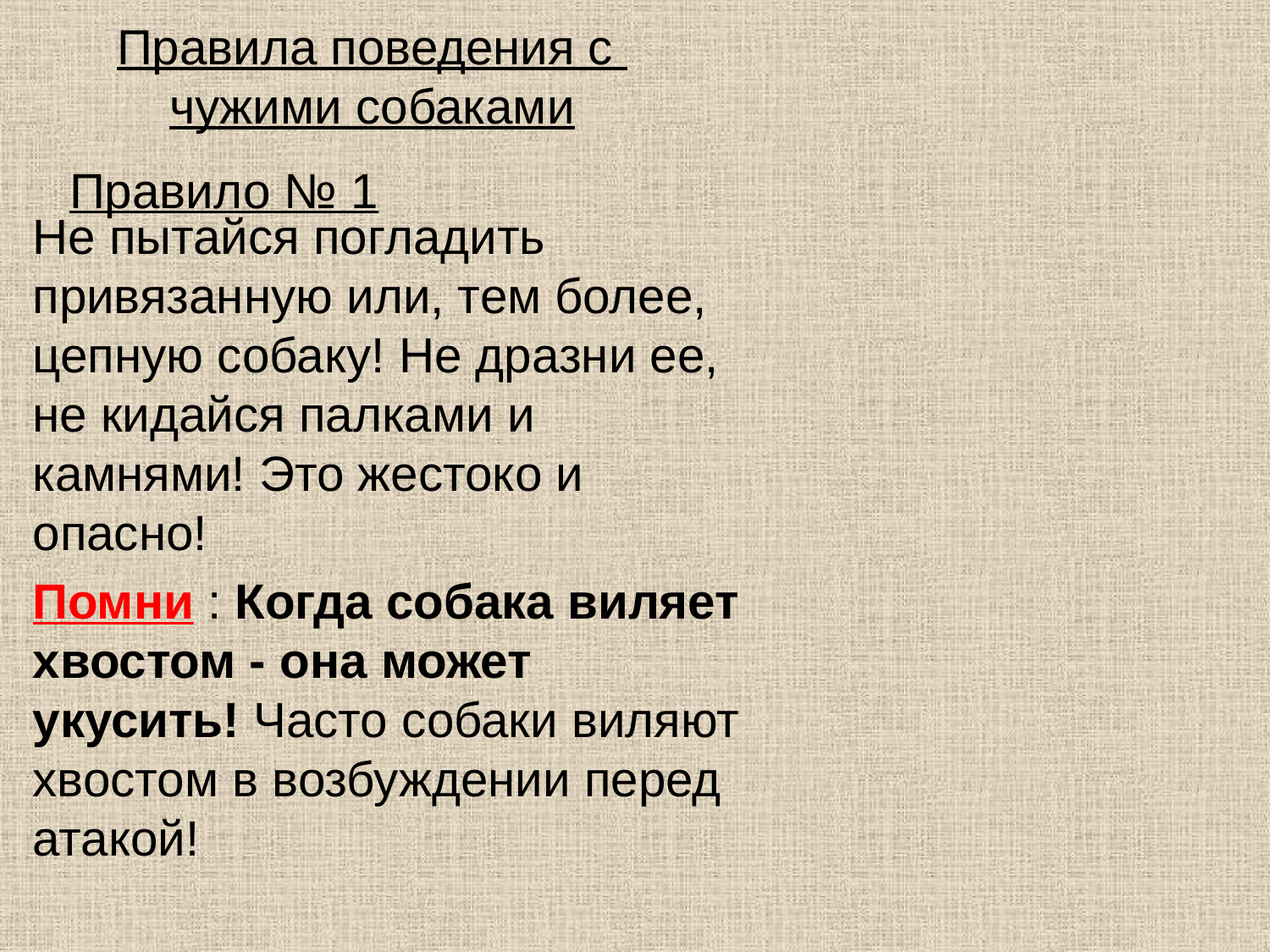

# Правила поведения с чужими собаками
Правило № 1
Не пытайся погладить привязанную или, тем более, цепную собаку! Не дразни ее, не кидайся палками и камнями! Это жестоко и опасно!
Помни : Когда собака виляет хвостом - она может укусить! Часто собаки виляют хвостом в возбуждении перед атакой!